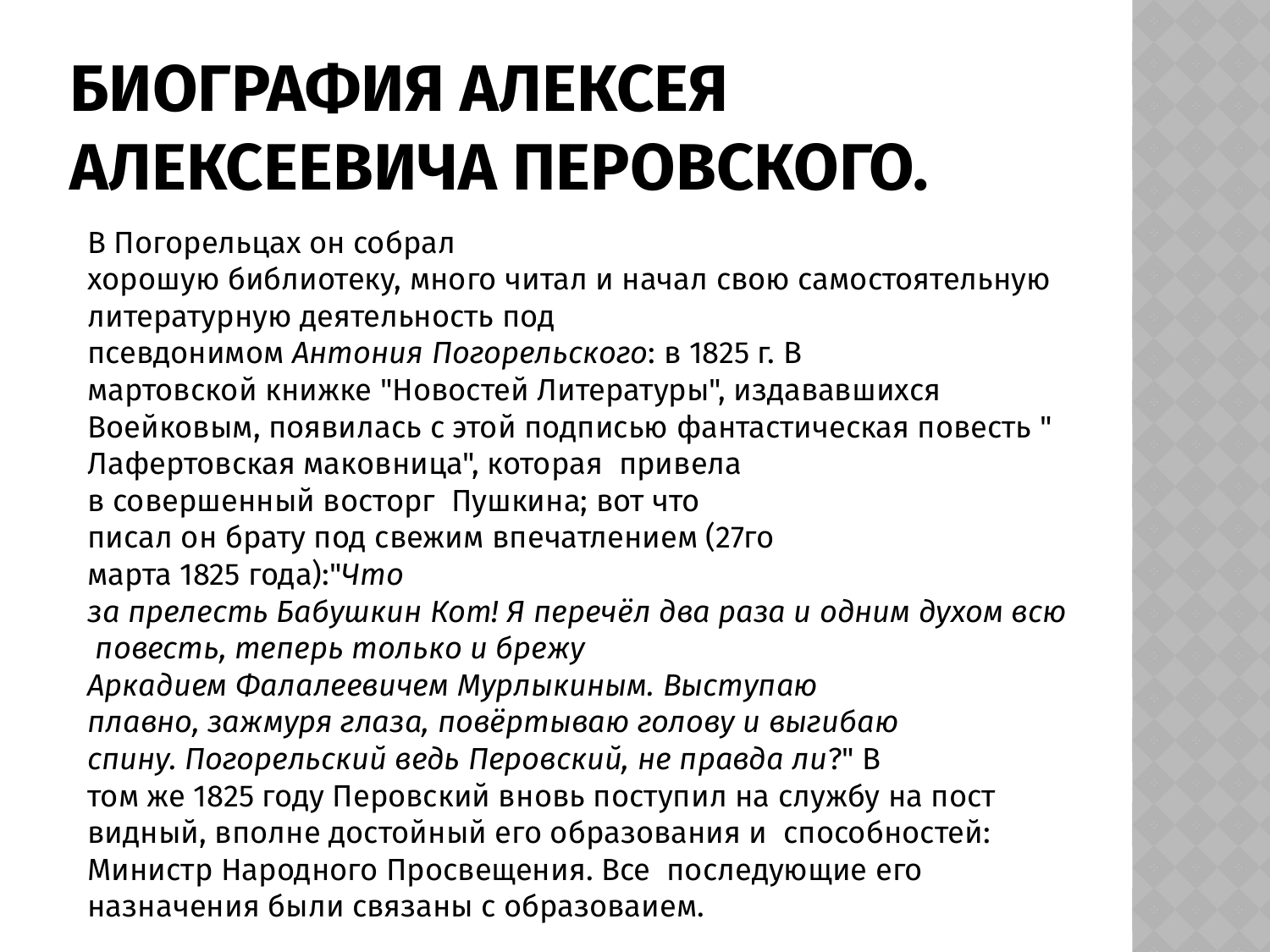

# Биография Алексея Алексеевича Перовского.
В Погорельцах он собрал хорошую библиотеку, много читал и начал свою самостоятельную литературную деятельность под псевдонимом Антония Погорельского: в 1825 г. В  мартовской книжке "Новостей Литературы", издававшихся Воейковым, появилась с этой подписью фантастическая повесть "Лафертовская маковница", которая  привела в совершенный восторг  Пушкина; вот что  писал он брату под свежим впечатлением (27го марта 1825 года):"Что за прелесть Бабушкин Кот! Я перечёл два раза и одним духом всю повесть, теперь только и брежу Аркадием Фалалеевичем Мурлыкиным. Выступаю  плавно, зажмуря глаза, повёртываю голову и выгибаю спину. Погорельский ведь Перовский, не правда ли?" В том же 1825 году Перовский вновь поступил на службу на пост видный, вполне достойный его образования и  способностей: Министр Народного Просвещения. Все  последующие его назначения были связаны с образоваием.